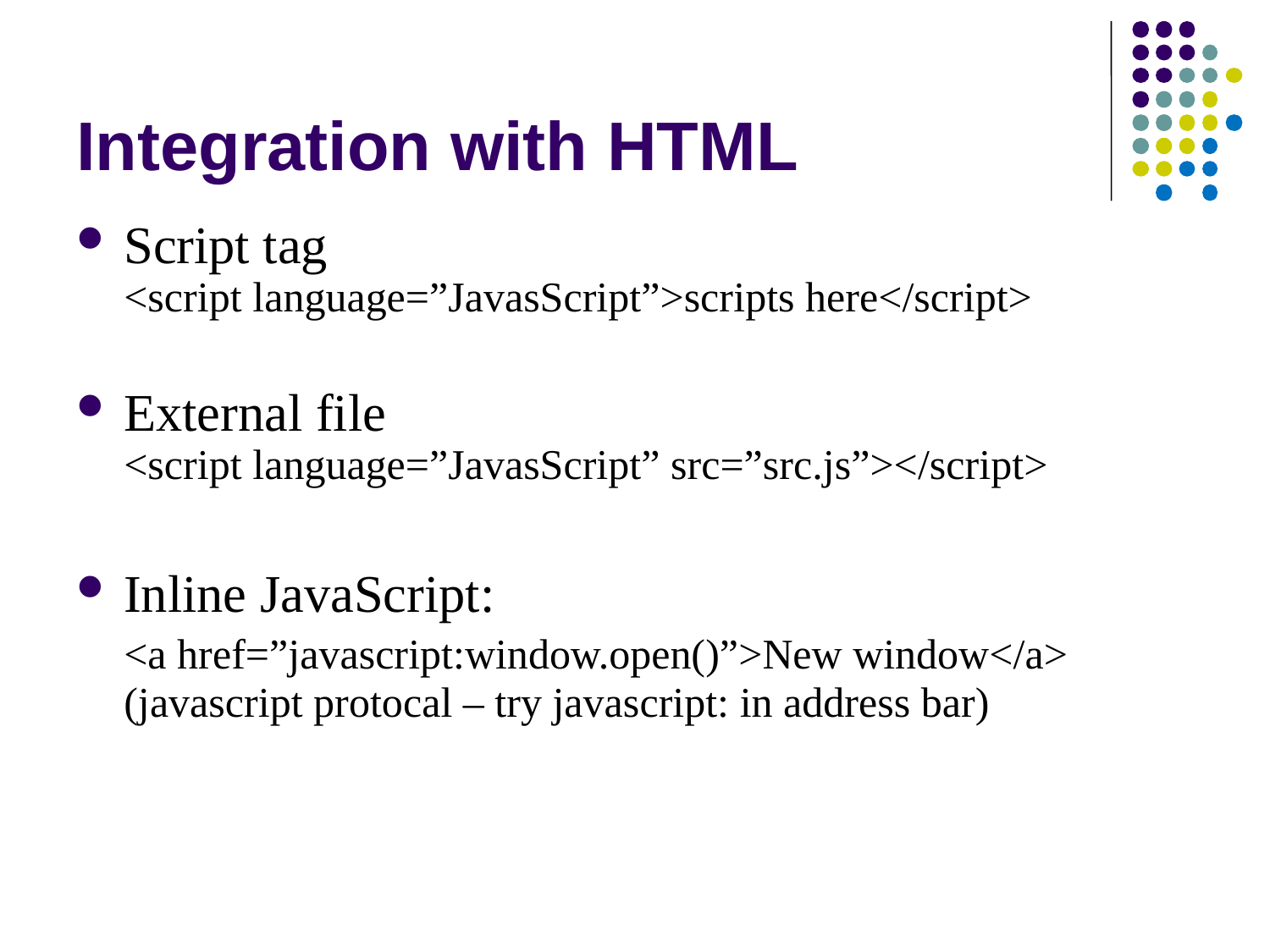

# Integration with HTML
Script tag
<script language=”JavasScript”>scripts here</script>

External file
<script language=”JavasScript” src=”src.js”></script>

Inline JavaScript:
<a href=”javascript:window.open()”>New window</a>
(javascript protocal – try javascript: in address bar)